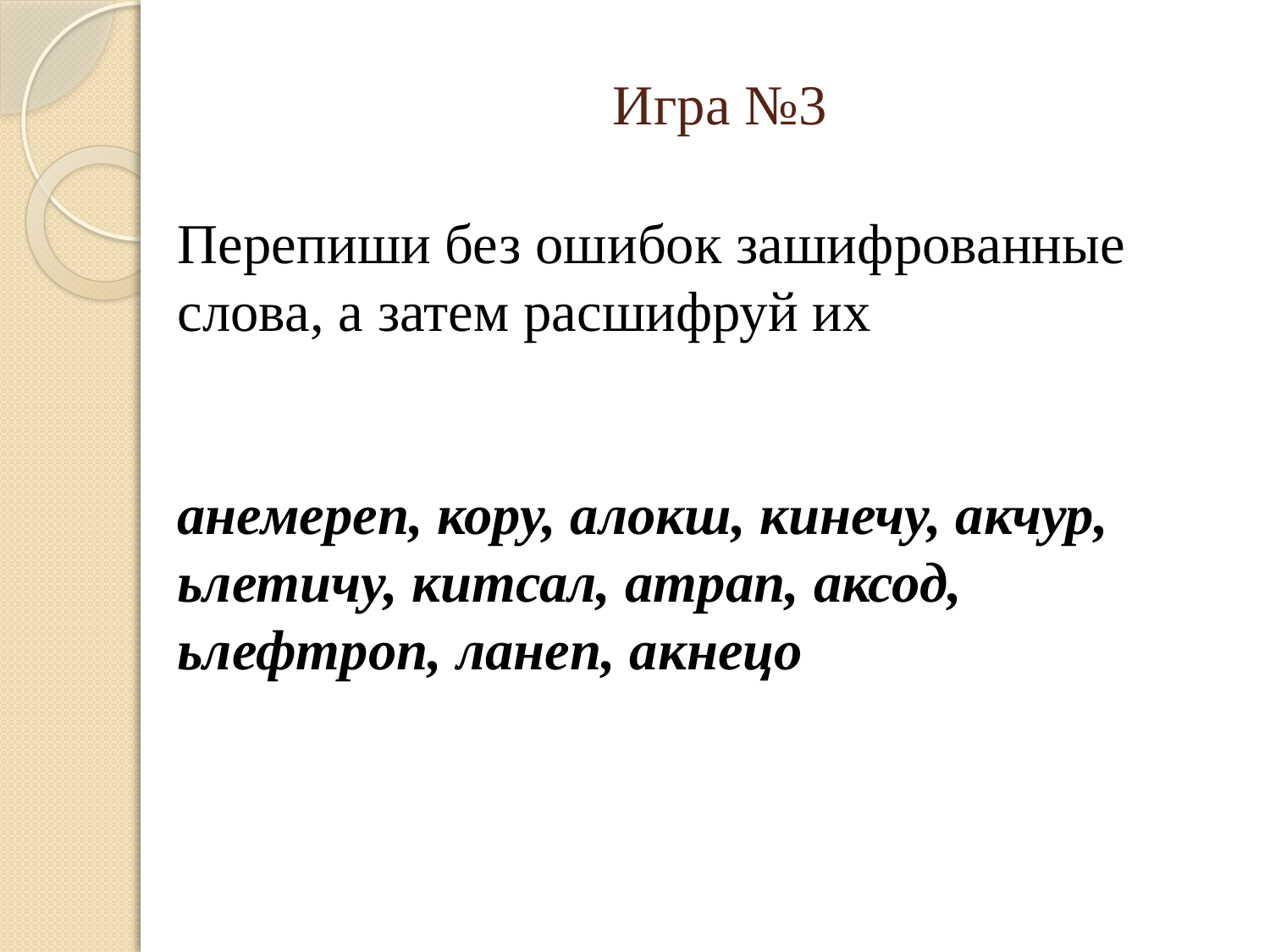

# Игра №3
Перепиши без ошибок зашифрованные слова, а затем расшифруй их

анемереп, кору, алокш, кинечу, акчур, ьлетичу, китсал, атрап, аксод, ьлефтроп, ланеп, акнецо